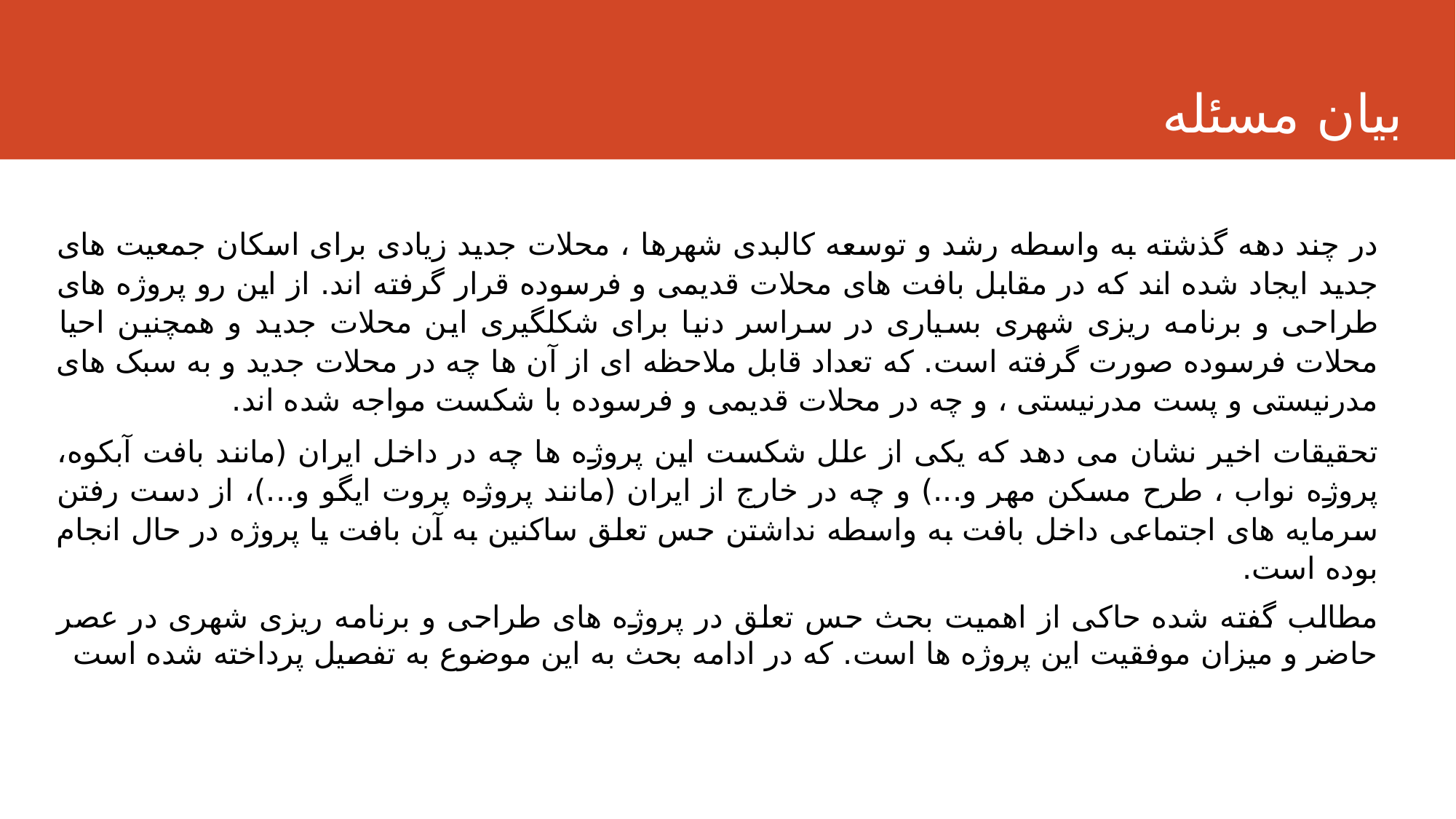

بیان مسئله
در چند دهه گذشته به واسطه رشد و توسعه کالبدی شهرها ، محلات جدید زیادی برای اسکان جمعیت های جدید ایجاد شده اند که در مقابل بافت های محلات قدیمی و فرسوده قرار گرفته اند. از این رو پروژه های طراحی و برنامه ریزی شهری بسیاری در سراسر دنیا برای شکلگیری این محلات جدید و همچنین احیا محلات فرسوده صورت گرفته است. که تعداد قابل ملاحظه ای از آن ها چه در محلات جدید و به سبک های مدرنیستی و پست مدرنیستی ، و چه در محلات قدیمی و فرسوده با شکست مواجه شده اند.
تحقیقات اخیر نشان می دهد که یکی از علل شکست این پروژه ها چه در داخل ایران (مانند بافت آبکوه، پروژه نواب ، طرح مسکن مهر و...) و چه در خارج از ایران (مانند پروژه پروت ایگو و...)، از دست رفتن سرمایه های اجتماعی داخل بافت به واسطه نداشتن حس تعلق ساکنین به آن بافت یا پروژه در حال انجام بوده است.
مطالب گفته شده حاکی از اهمیت بحث حس تعلق در پروژه های طراحی و برنامه ریزی شهری در عصر حاضر و میزان موفقیت این پروژه ها است. که در ادامه بحث به این موضوع به تفصیل پرداخته شده است